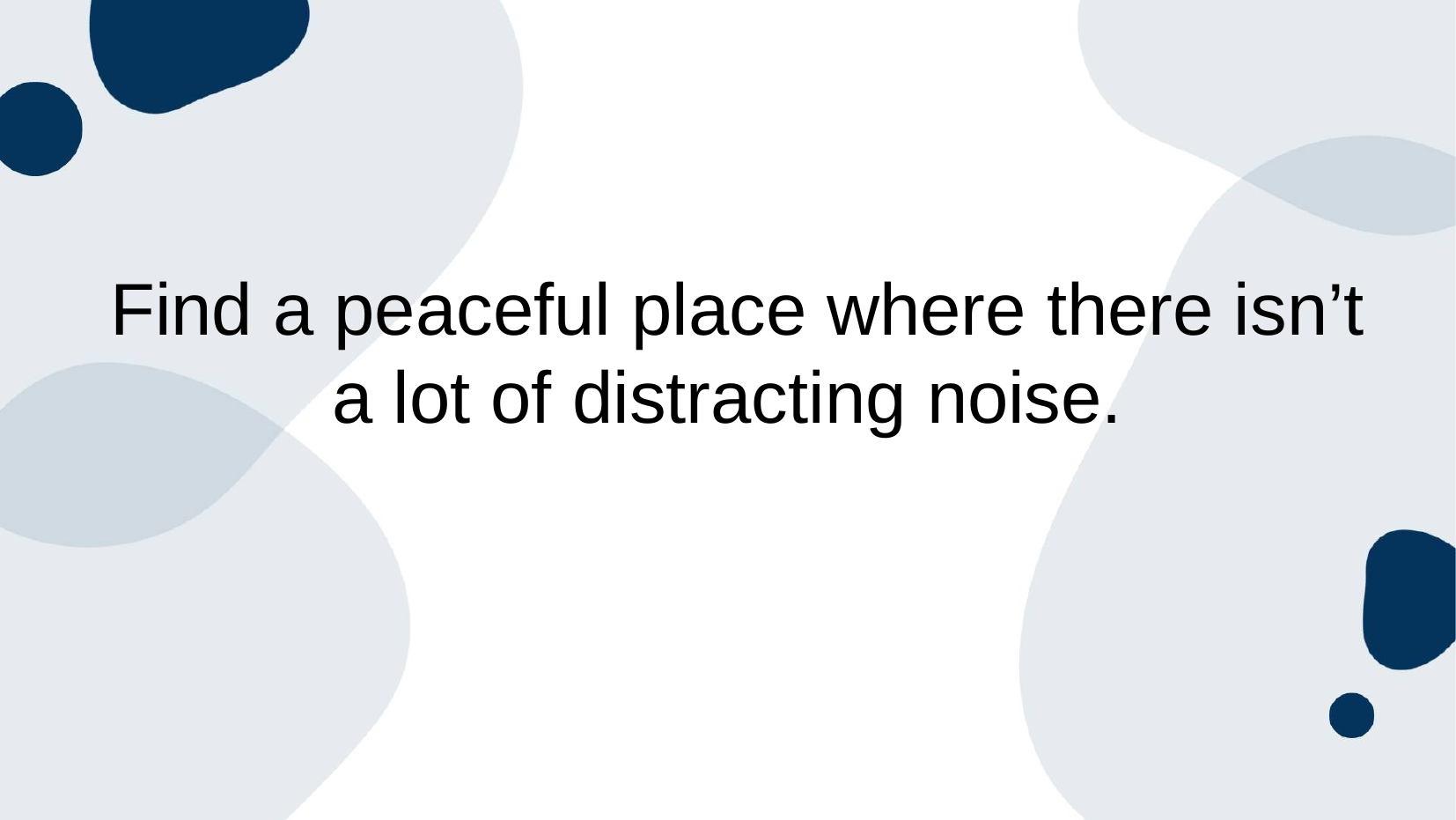

# Find a peaceful place where there isn’t a lot of distracting noise.